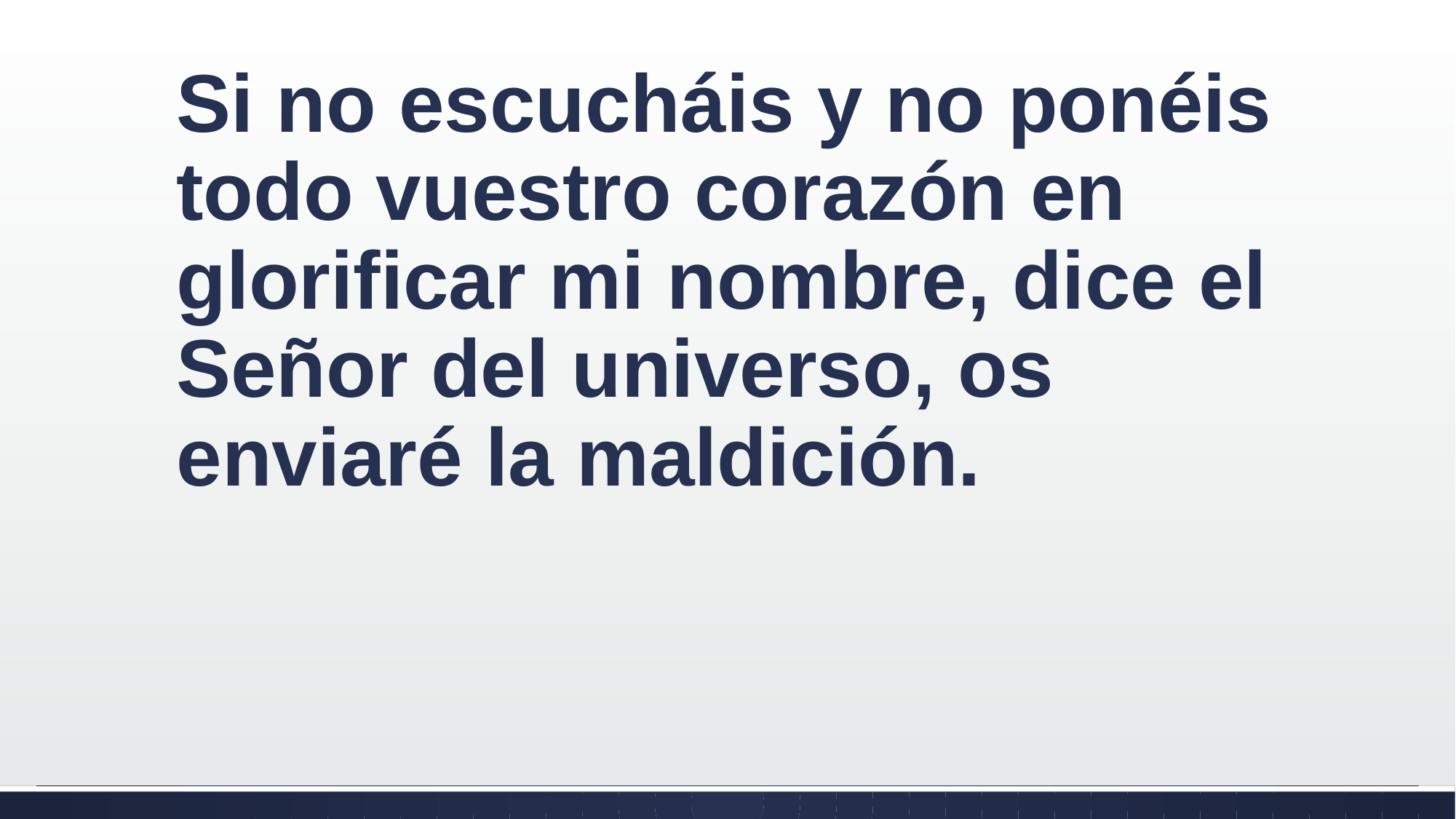

#
Si no escucháis y no ponéis todo vuestro corazón en glorificar mi nombre, dice el Señor del universo, os enviaré la maldición.